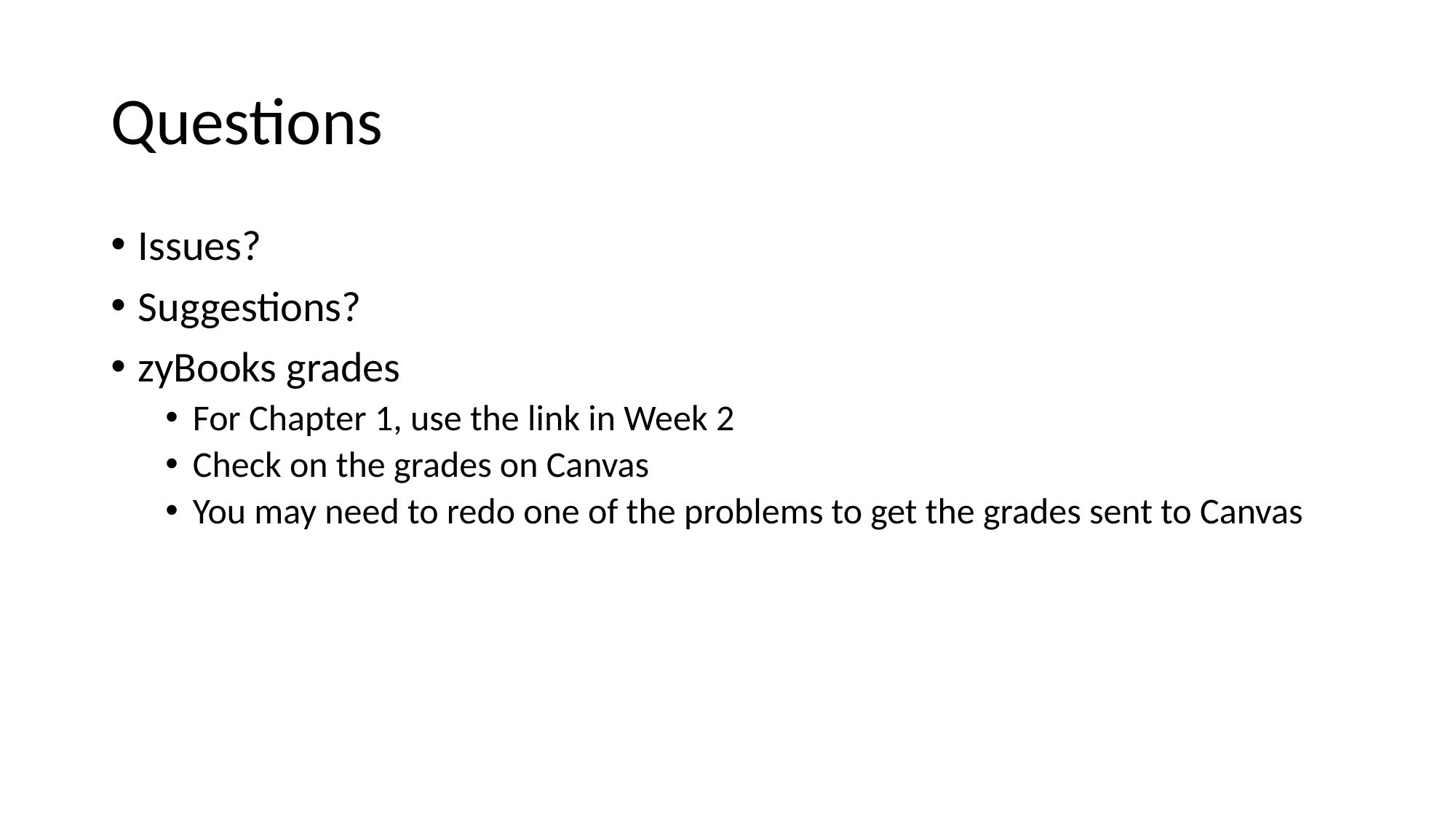

# Questions
Issues?
Suggestions?
zyBooks grades
For Chapter 1, use the link in Week 2
Check on the grades on Canvas
You may need to redo one of the problems to get the grades sent to Canvas